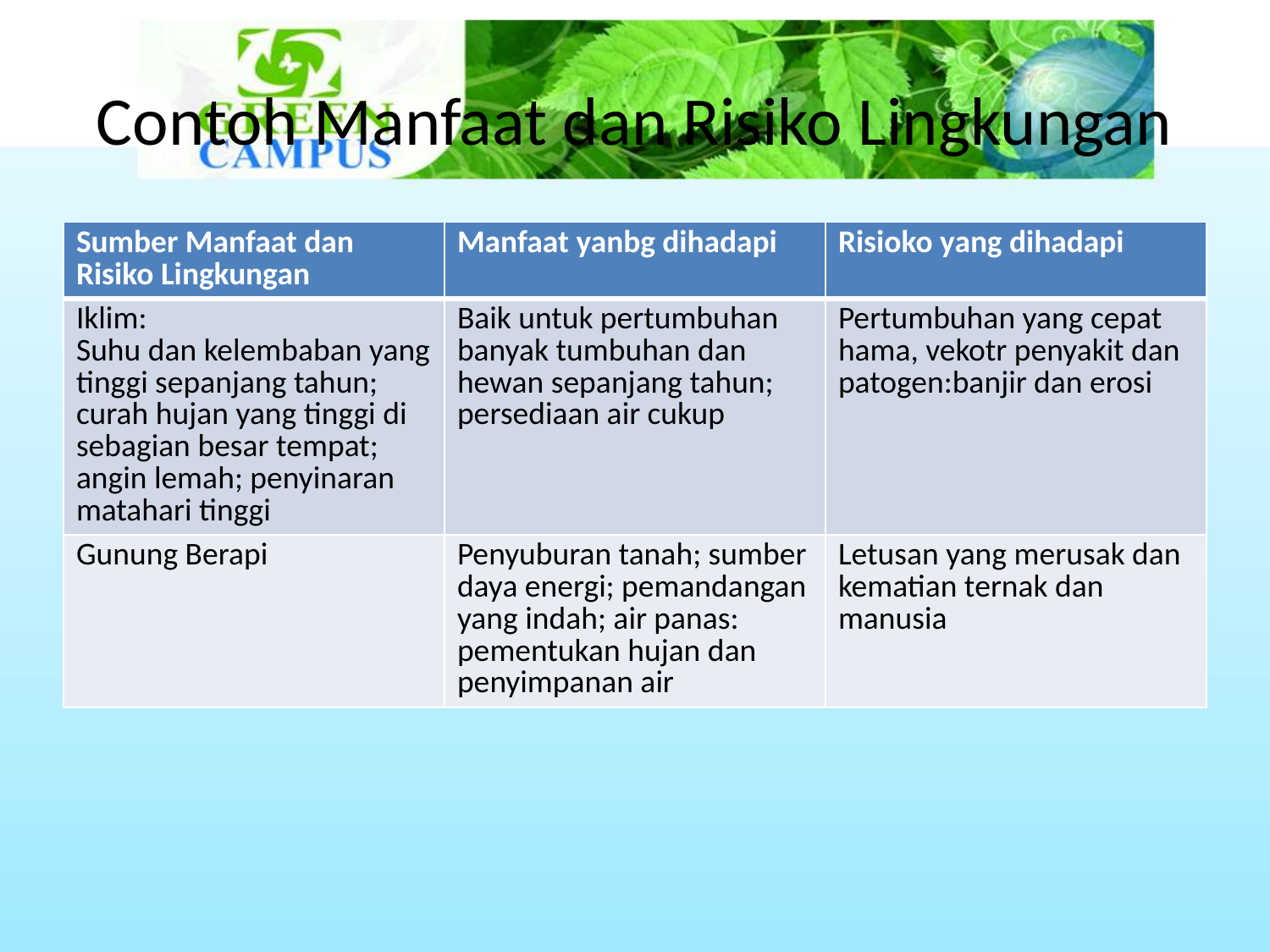

# Contoh Manfaat dan Risiko Lingkungan
| Sumber Manfaat dan Risiko Lingkungan | Manfaat yanbg dihadapi | Risioko yang dihadapi |
| --- | --- | --- |
| Iklim: Suhu dan kelembaban yang tinggi sepanjang tahun; curah hujan yang tinggi di sebagian besar tempat; angin lemah; penyinaran matahari tinggi | Baik untuk pertumbuhan banyak tumbuhan dan hewan sepanjang tahun; persediaan air cukup | Pertumbuhan yang cepat hama, vekotr penyakit dan patogen:banjir dan erosi |
| Gunung Berapi | Penyuburan tanah; sumber daya energi; pemandangan yang indah; air panas: pementukan hujan dan penyimpanan air | Letusan yang merusak dan kematian ternak dan manusia |